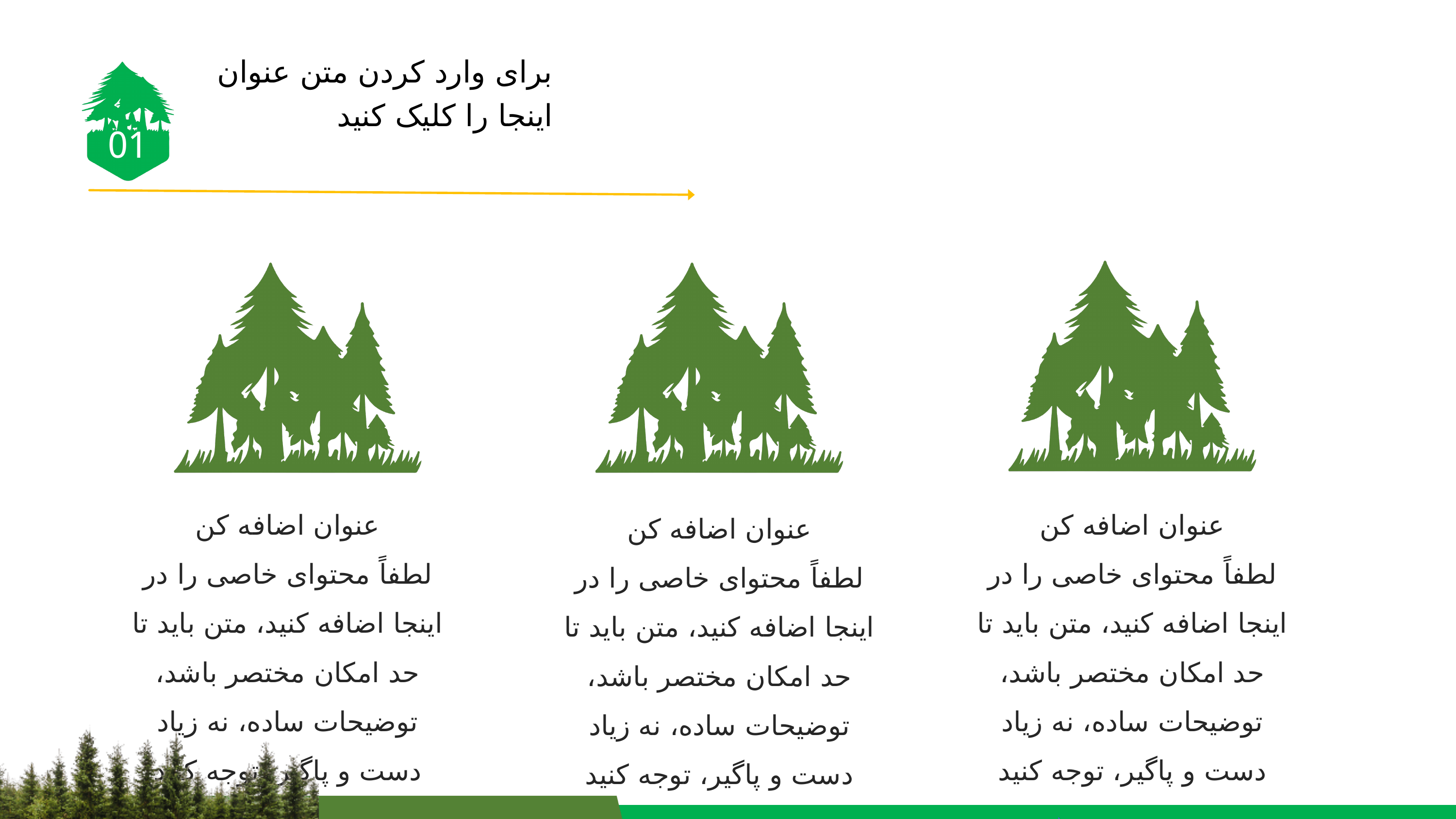

برای وارد کردن متن عنوان اینجا را کلیک کنید

01

عنوان اضافه کن
لطفاً محتوای خاصی را در اینجا اضافه کنید، متن باید تا حد امکان مختصر باشد، توضیحات ساده، نه زیاد دست و پاگیر، توجه کنید
عنوان اضافه کن
لطفاً محتوای خاصی را در اینجا اضافه کنید، متن باید تا حد امکان مختصر باشد، توضیحات ساده، نه زیاد دست و پاگیر، توجه کنید
عنوان اضافه کن
لطفاً محتوای خاصی را در اینجا اضافه کنید، متن باید تا حد امکان مختصر باشد، توضیحات ساده، نه زیاد دست و پاگیر، توجه کنید